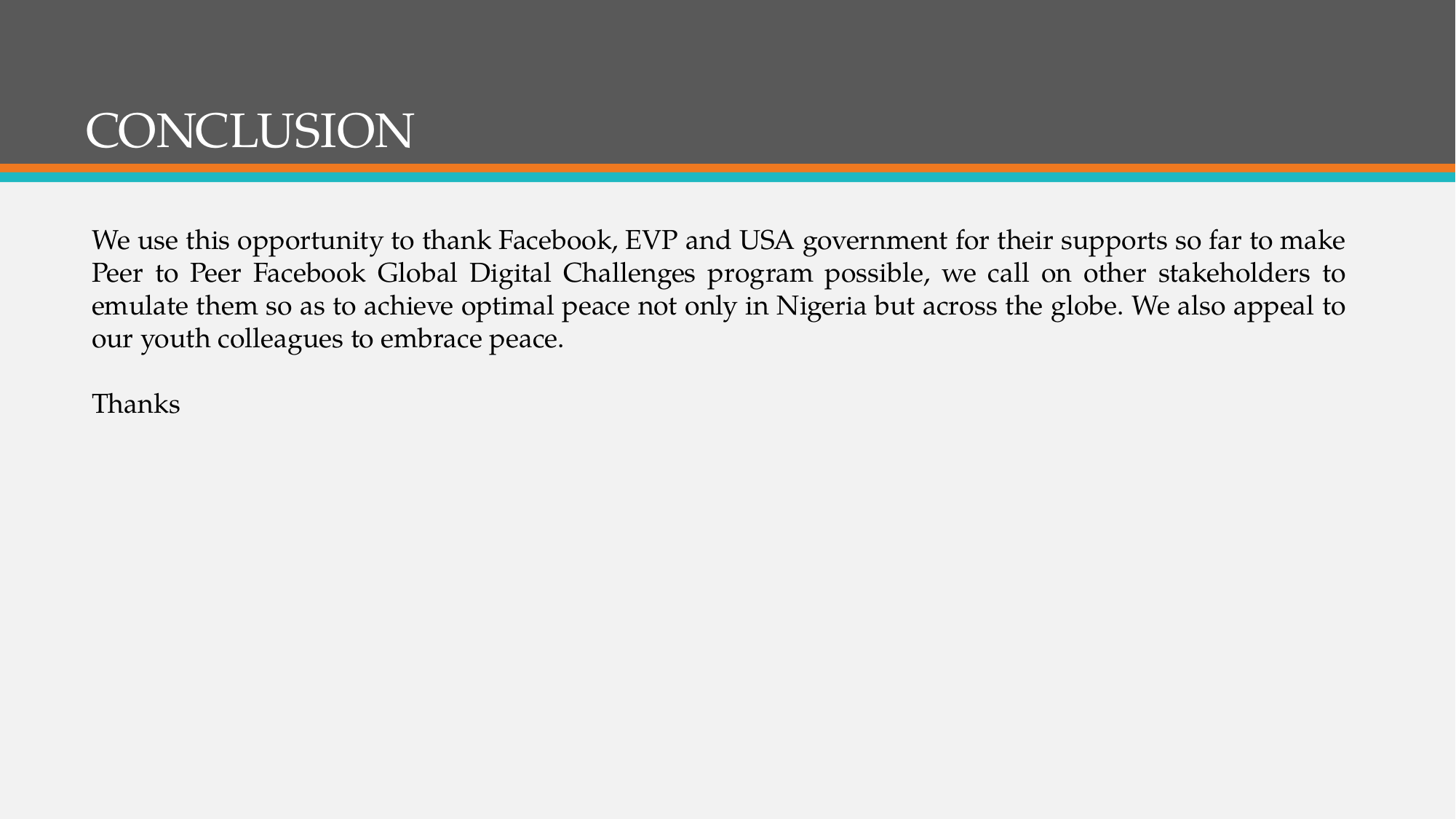

# CONCLUSION
We use this opportunity to thank Facebook, EVP and USA government for their supports so far to make Peer to Peer Facebook Global Digital Challenges program possible, we call on other stakeholders to emulate them so as to achieve optimal peace not only in Nigeria but across the globe. We also appeal to our youth colleagues to embrace peace.

Thanks